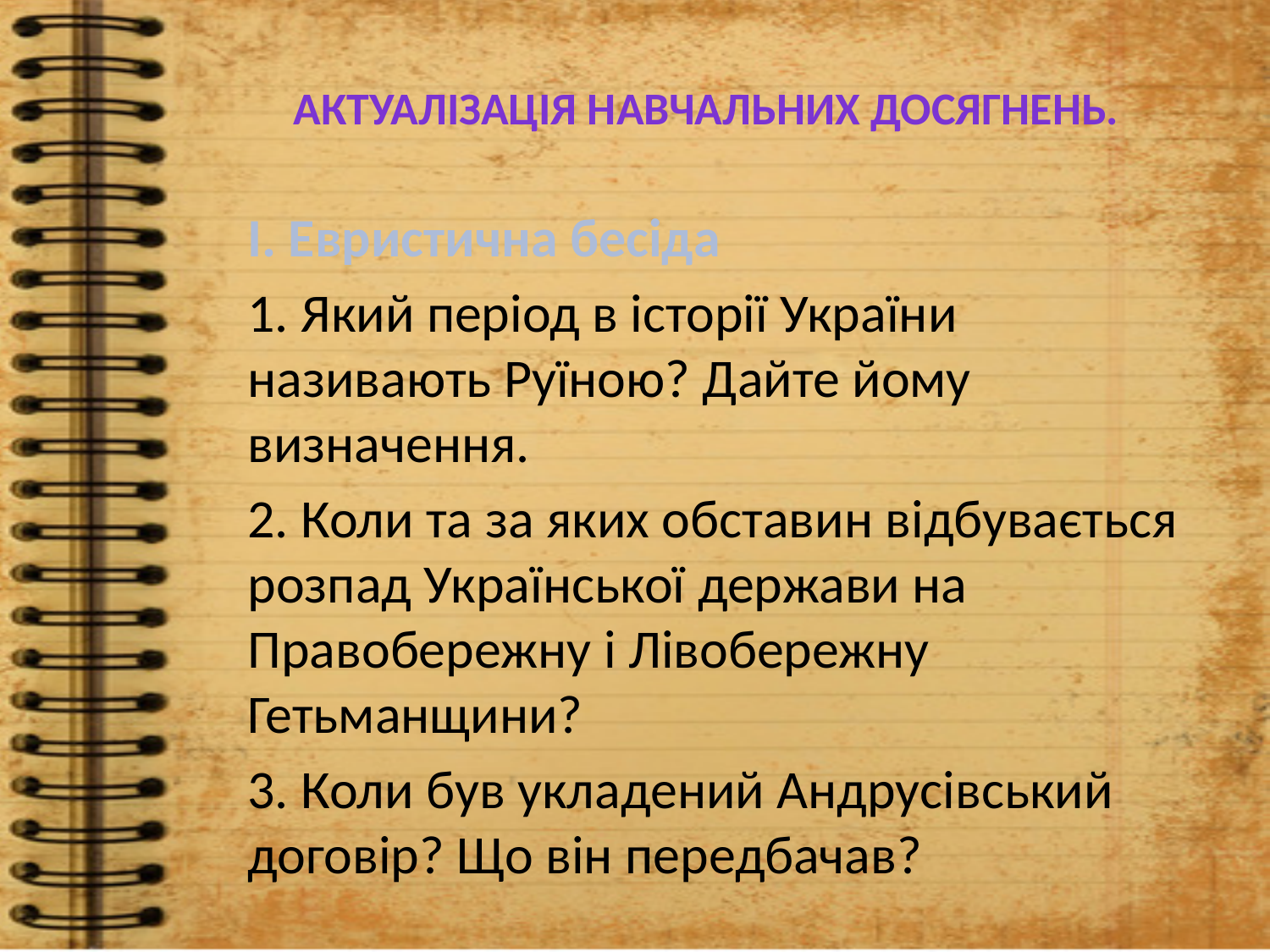

# Актуалізація навчальних досягнень.
І. Евристична бесіда
1. Який період в історії України називають Руїною? Дайте йому визначення.
2. Коли та за яких обставин відбувається розпад Української держави на Правобережну і Лівобережну Гетьманщини?
3. Коли був укладений Андрусівський договір? Що він передбачав?